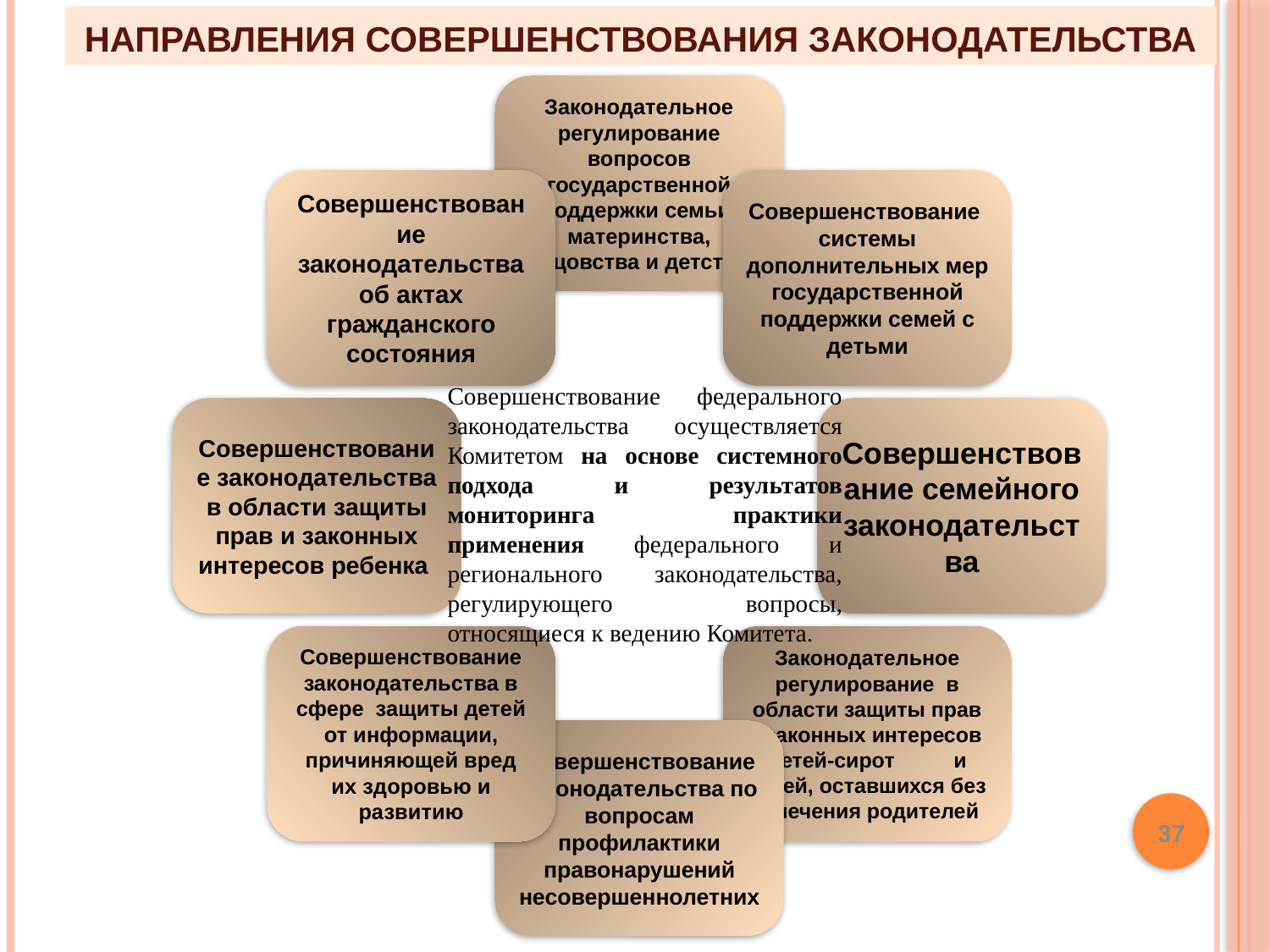

# Направления совершенствования законодательства

Совершенствование федерального законодательства осуществляется Комитетом на основе системного подхода и результатов мониторинга практики применения федерального и регионального законодательства, регулирующего вопросы, относящиеся к ведению Комитета.
37